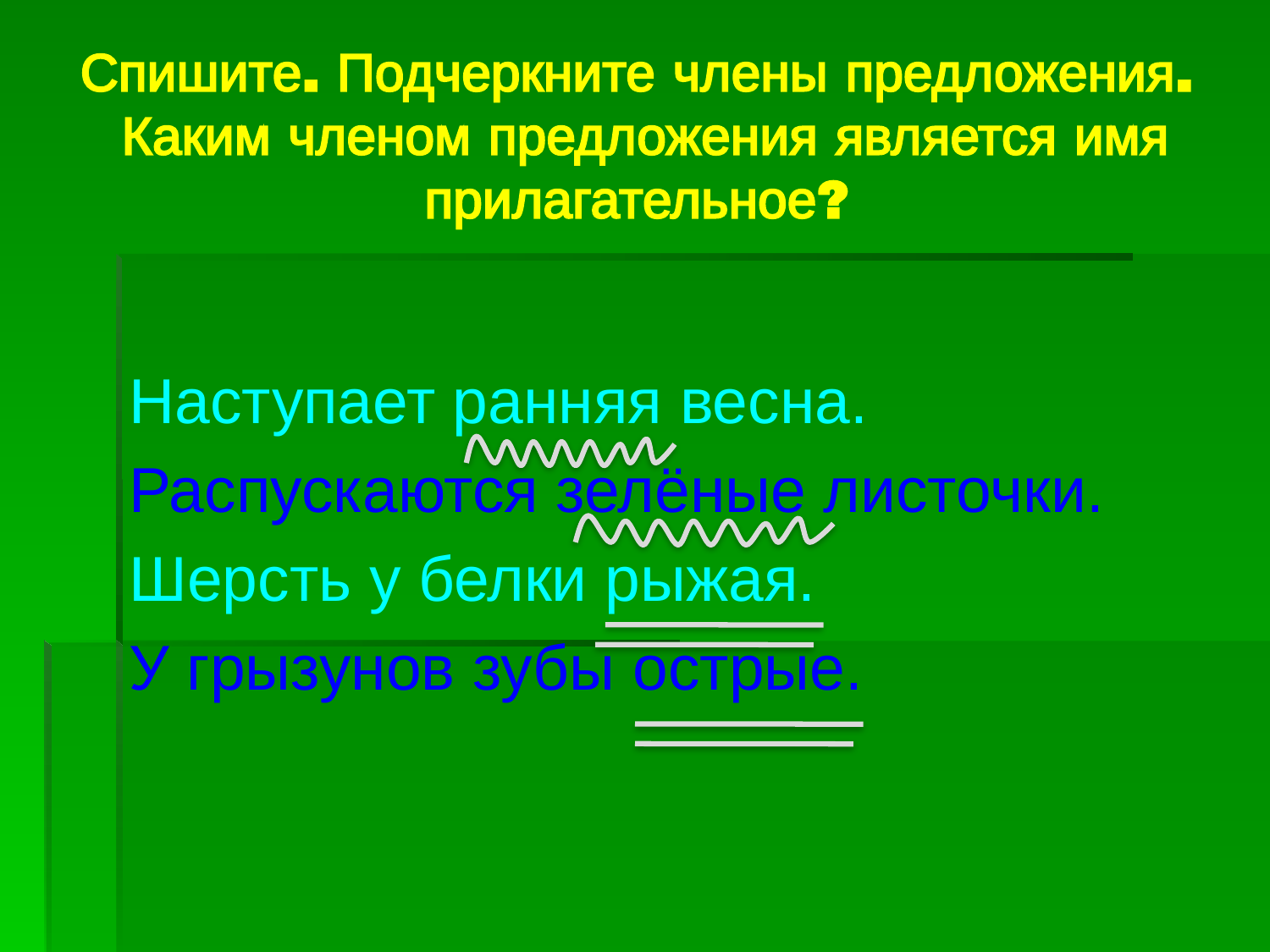

# Спишите. Подчеркните члены предложения. Каким членом предложения является имя прилагательное?

Наступает ранняя весна.
Распускаются зелёные листочки.
Шерсть у белки рыжая.
У грызунов зубы острые.